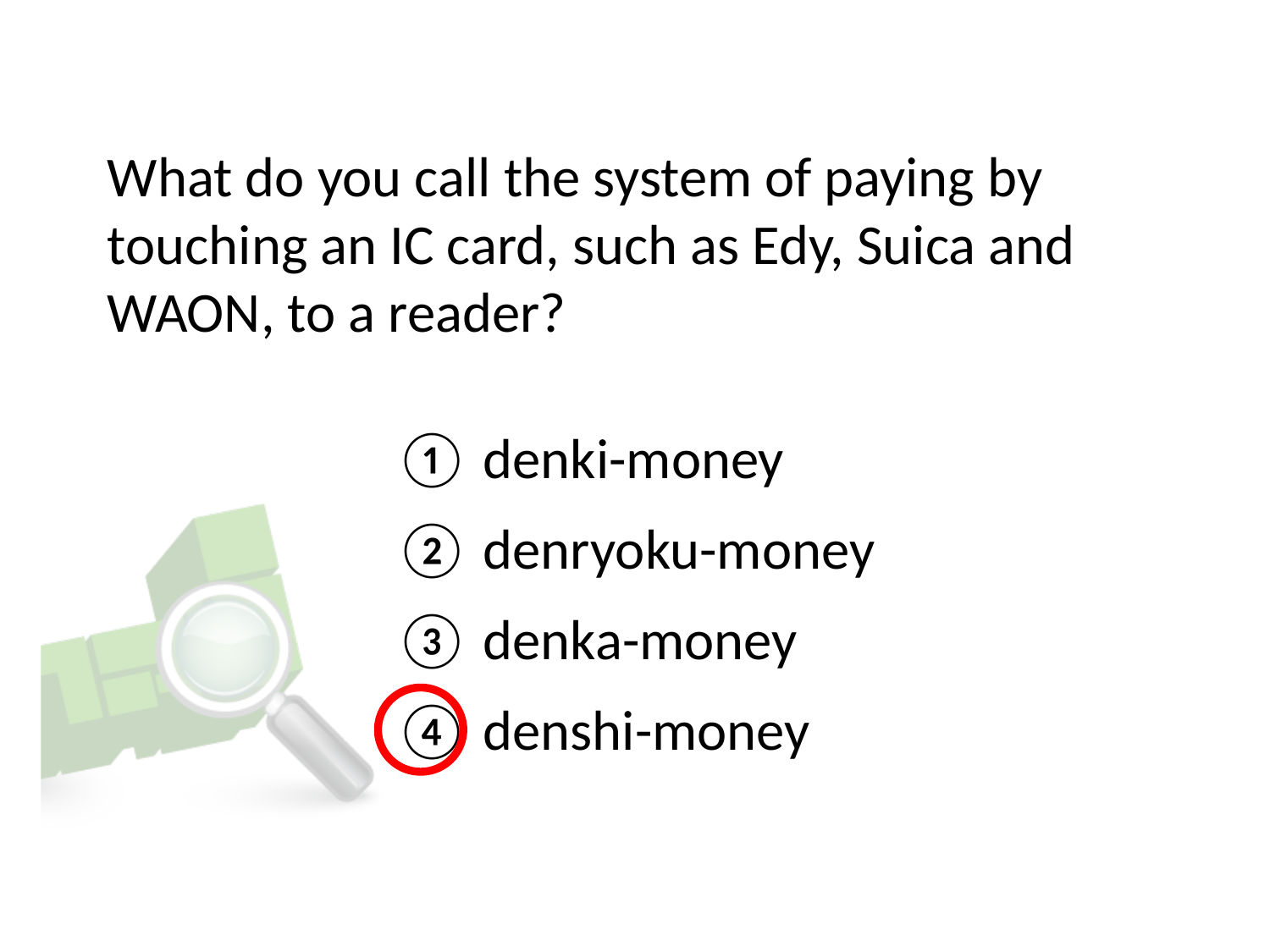

# What do you call the system of paying by touching an IC card, such as Edy, Suica and WAON, to a reader?
① denki-money
② denryoku-money
③ denka-money
④ denshi-money